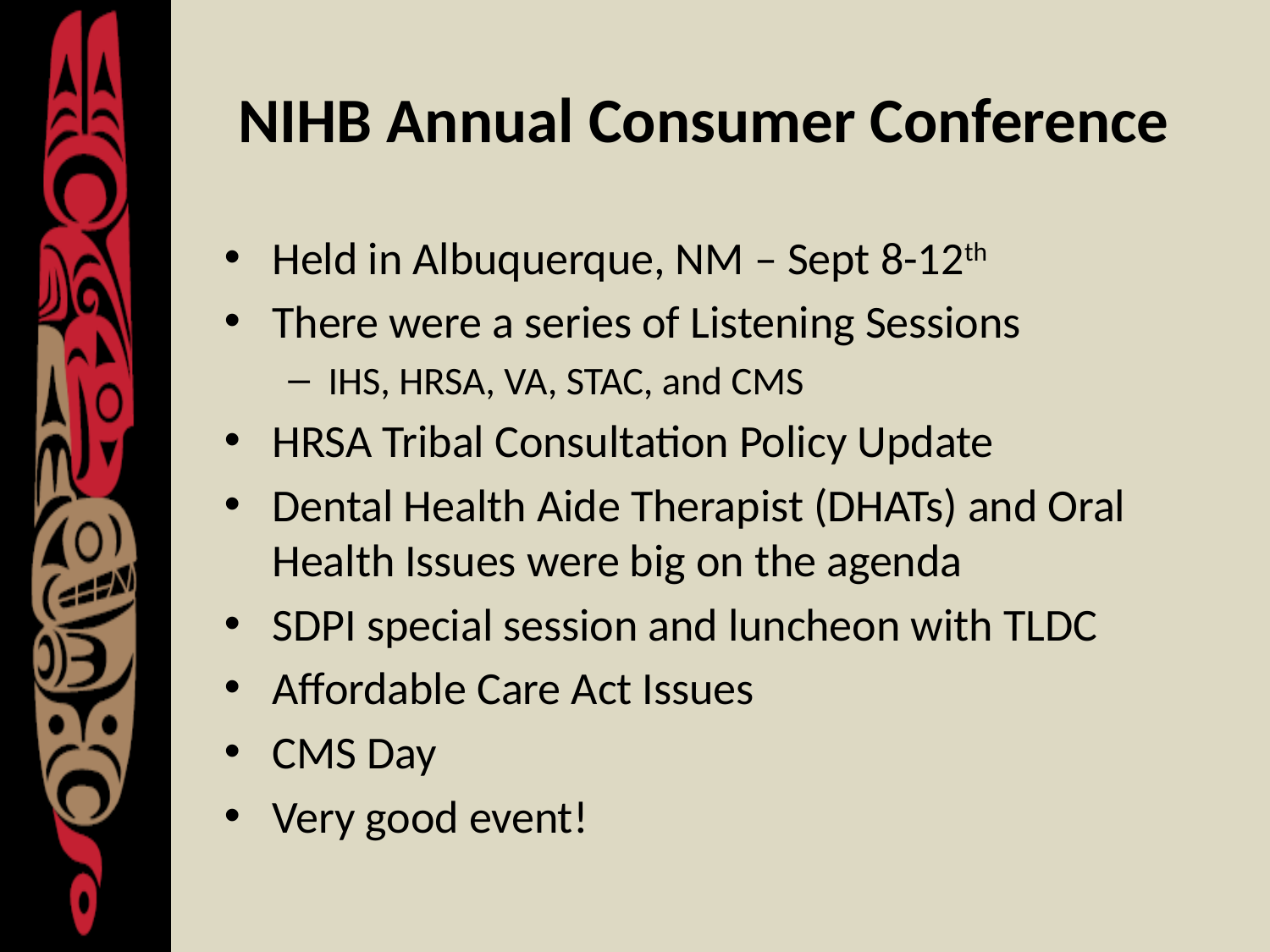

# NIHB Annual Consumer Conference
Held in Albuquerque, NM – Sept 8-12th
There were a series of Listening Sessions
IHS, HRSA, VA, STAC, and CMS
HRSA Tribal Consultation Policy Update
Dental Health Aide Therapist (DHATs) and Oral Health Issues were big on the agenda
SDPI special session and luncheon with TLDC
Affordable Care Act Issues
CMS Day
Very good event!